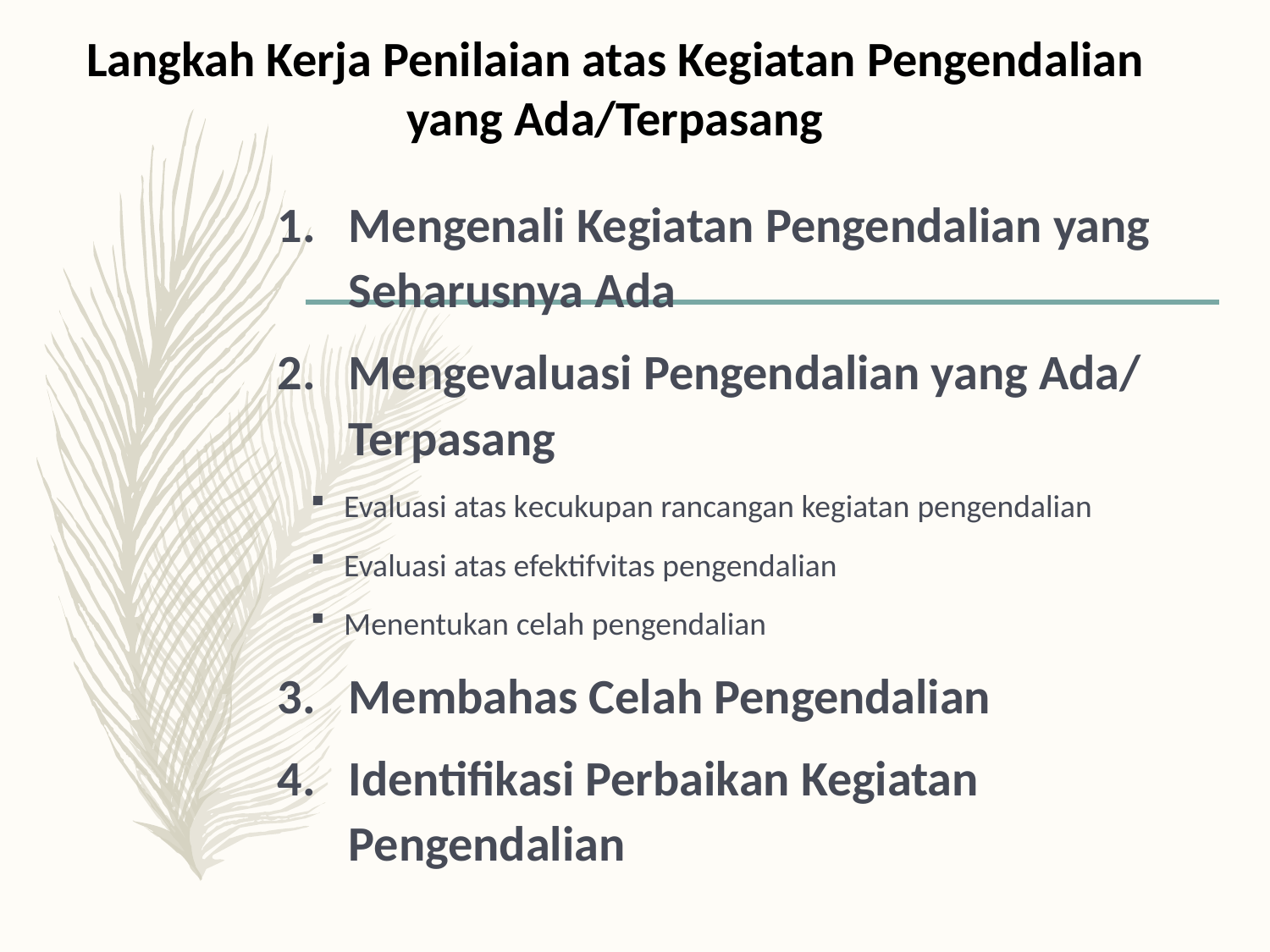

# Langkah Kerja Penilaian atas Kegiatan Pengendalian yang Ada/Terpasang
Mengenali Kegiatan Pengendalian yang Seharusnya Ada
Mengevaluasi Pengendalian yang Ada/ Terpasang
Evaluasi atas kecukupan rancangan kegiatan pengendalian
Evaluasi atas efektifvitas pengendalian
Menentukan celah pengendalian
Membahas Celah Pengendalian
Identifikasi Perbaikan Kegiatan Pengendalian